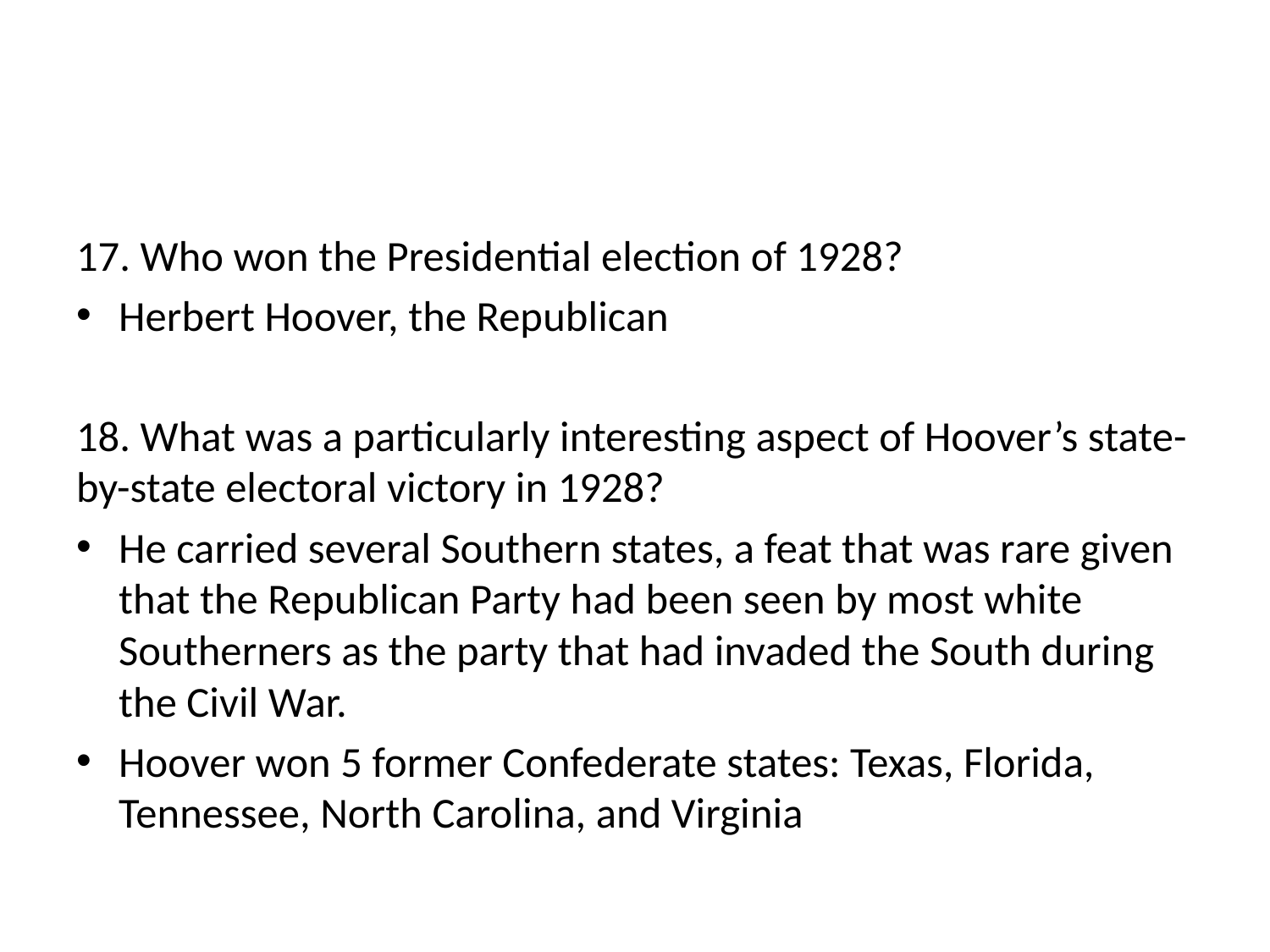

#
17. Who won the Presidential election of 1928?
Herbert Hoover, the Republican

18. What was a particularly interesting aspect of Hoover’s state-by-state electoral victory in 1928?
He carried several Southern states, a feat that was rare given that the Republican Party had been seen by most white Southerners as the party that had invaded the South during the Civil War.
Hoover won 5 former Confederate states: Texas, Florida, Tennessee, North Carolina, and Virginia